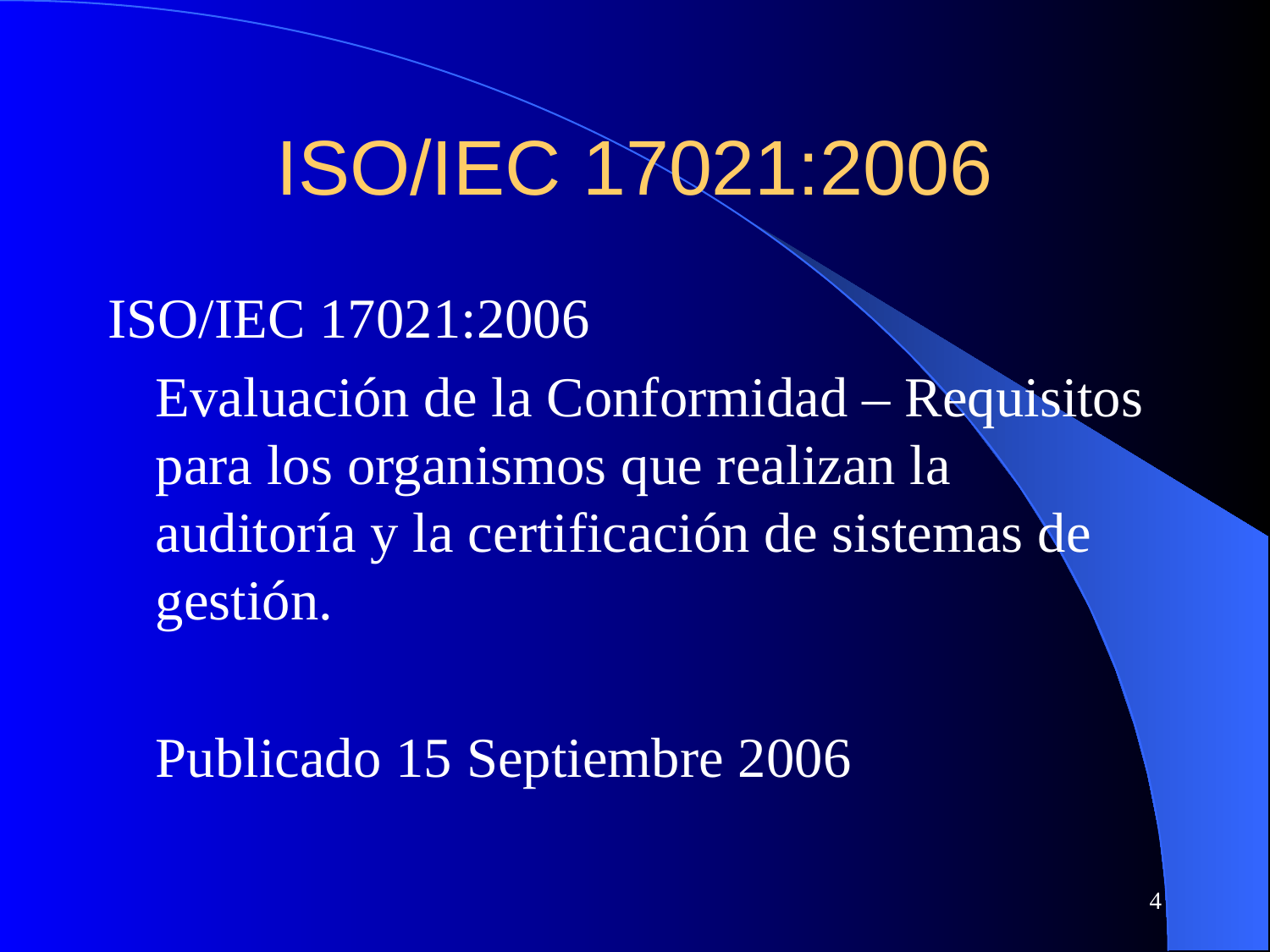

# ISO/IEC 17021:2006
ISO/IEC 17021:2006
	Evaluación de la Conformidad – Requisitos para los organismos que realizan la auditoría y la certificación de sistemas de gestión.

	Publicado 15 Septiembre 2006
4